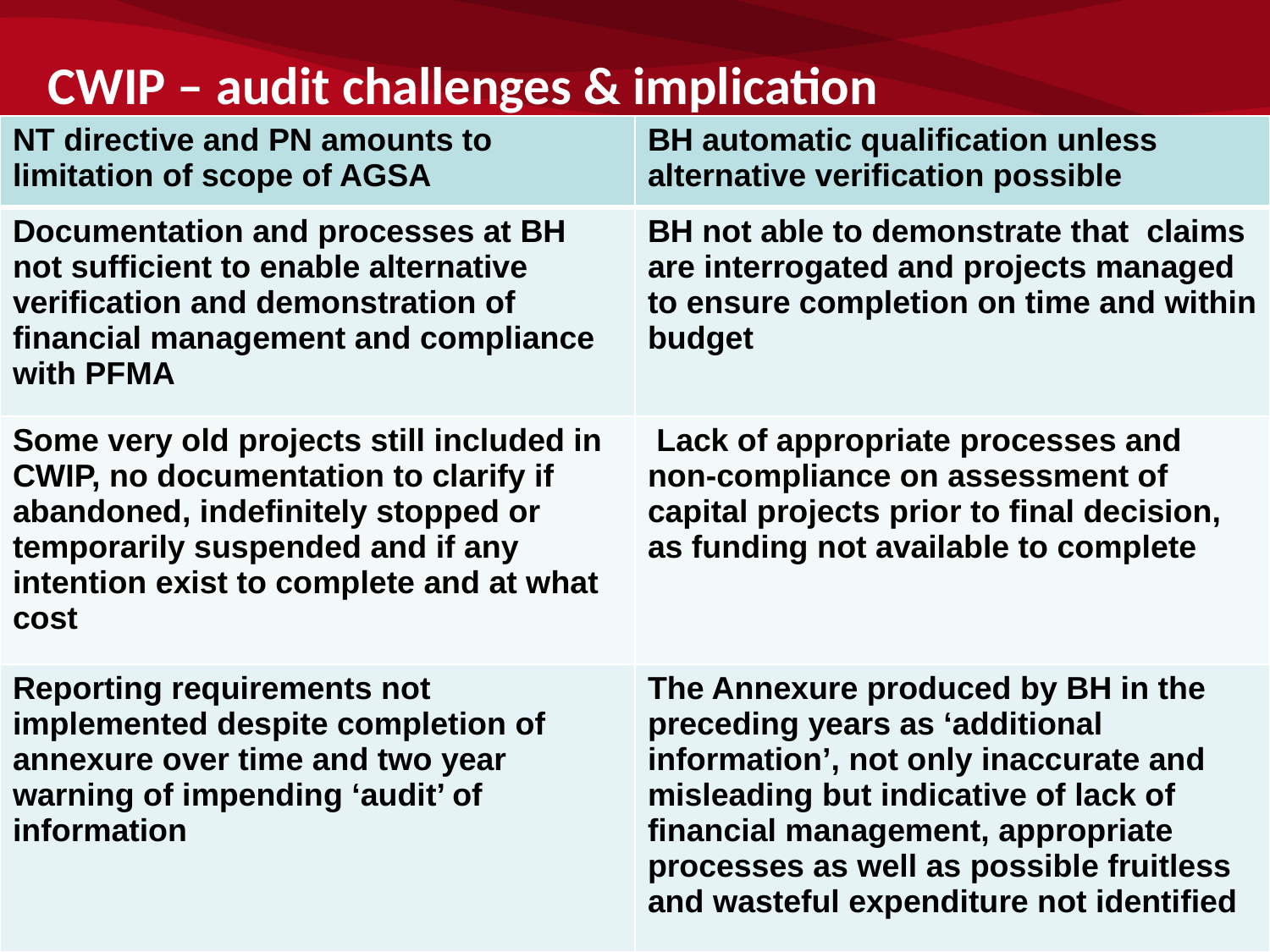

# CWIP – audit challenges & implication
| NT directive and PN amounts to limitation of scope of AGSA | BH automatic qualification unless alternative verification possible |
| --- | --- |
| Documentation and processes at BH not sufficient to enable alternative verification and demonstration of financial management and compliance with PFMA | BH not able to demonstrate that claims are interrogated and projects managed to ensure completion on time and within budget |
| Some very old projects still included in CWIP, no documentation to clarify if abandoned, indefinitely stopped or temporarily suspended and if any intention exist to complete and at what cost | Lack of appropriate processes and non-compliance on assessment of capital projects prior to final decision, as funding not available to complete |
| Reporting requirements not implemented despite completion of annexure over time and two year warning of impending ‘audit’ of information | The Annexure produced by BH in the preceding years as ‘additional information’, not only inaccurate and misleading but indicative of lack of financial management, appropriate processes as well as possible fruitless and wasteful expenditure not identified |

24